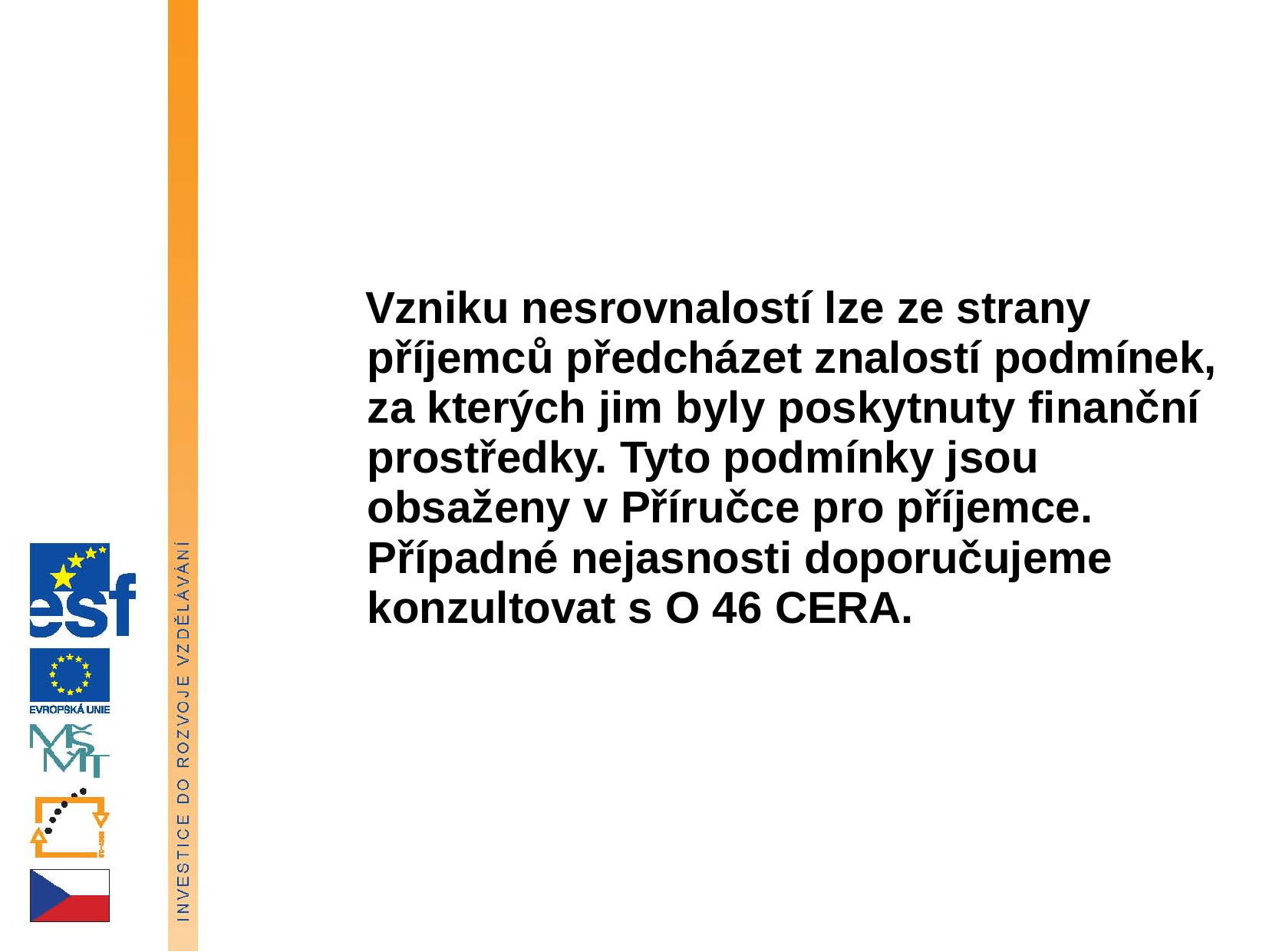

Vzniku nesrovnalostí lze ze strany příjemců předcházet znalostí podmínek, za kterých jim byly poskytnuty finanční prostředky. Tyto podmínky jsou obsaženy v Příručce pro příjemce. Případné nejasnosti doporučujeme konzultovat s O 46 CERA.